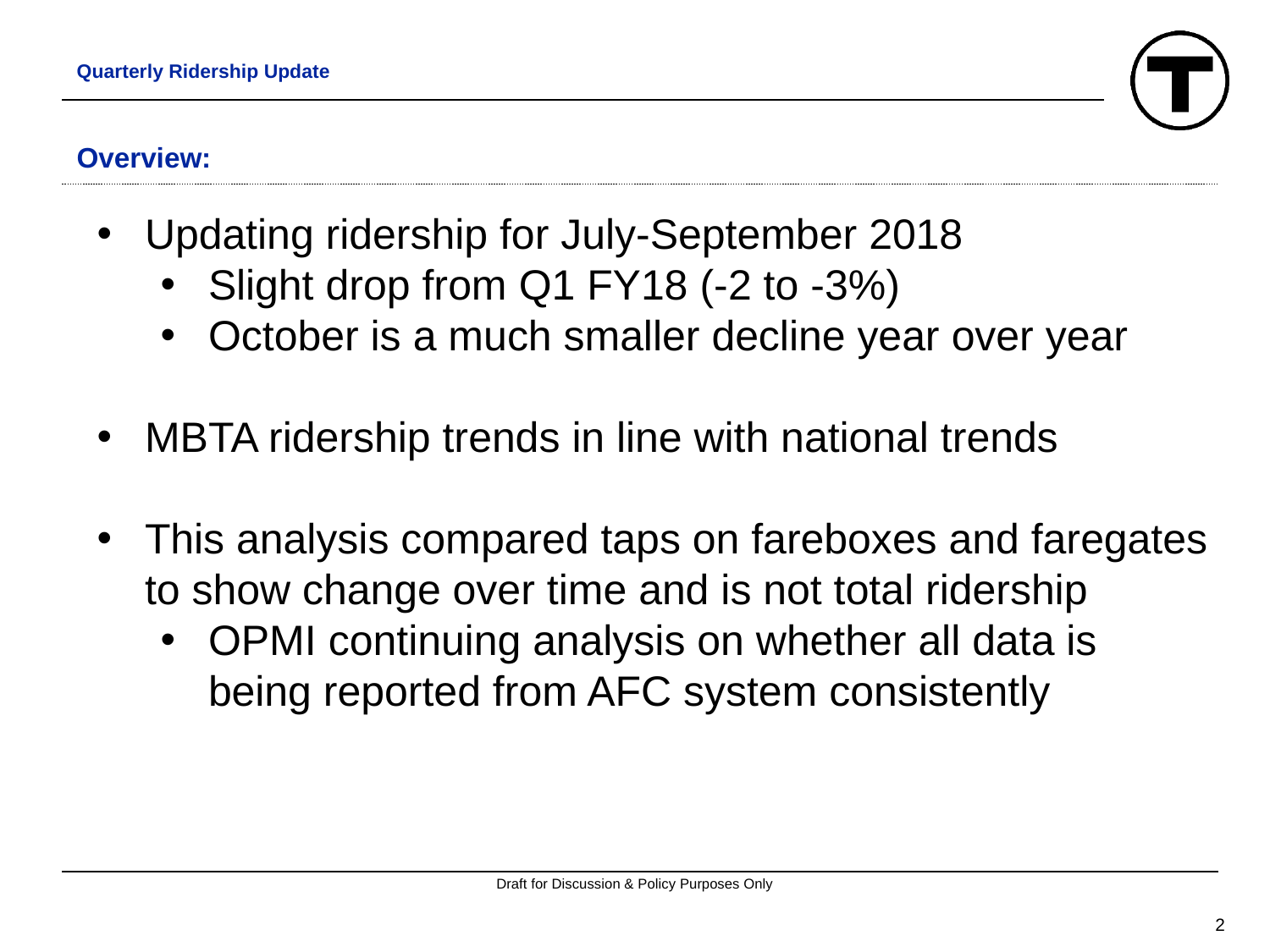

Quarterly Ridership Update
# Overview:
Updating ridership for July-September 2018
Slight drop from Q1 FY18 (-2 to -3%)
October is a much smaller decline year over year

MBTA ridership trends in line with national trends
This analysis compared taps on fareboxes and faregates to show change over time and is not total ridership
OPMI continuing analysis on whether all data is being reported from AFC system consistently